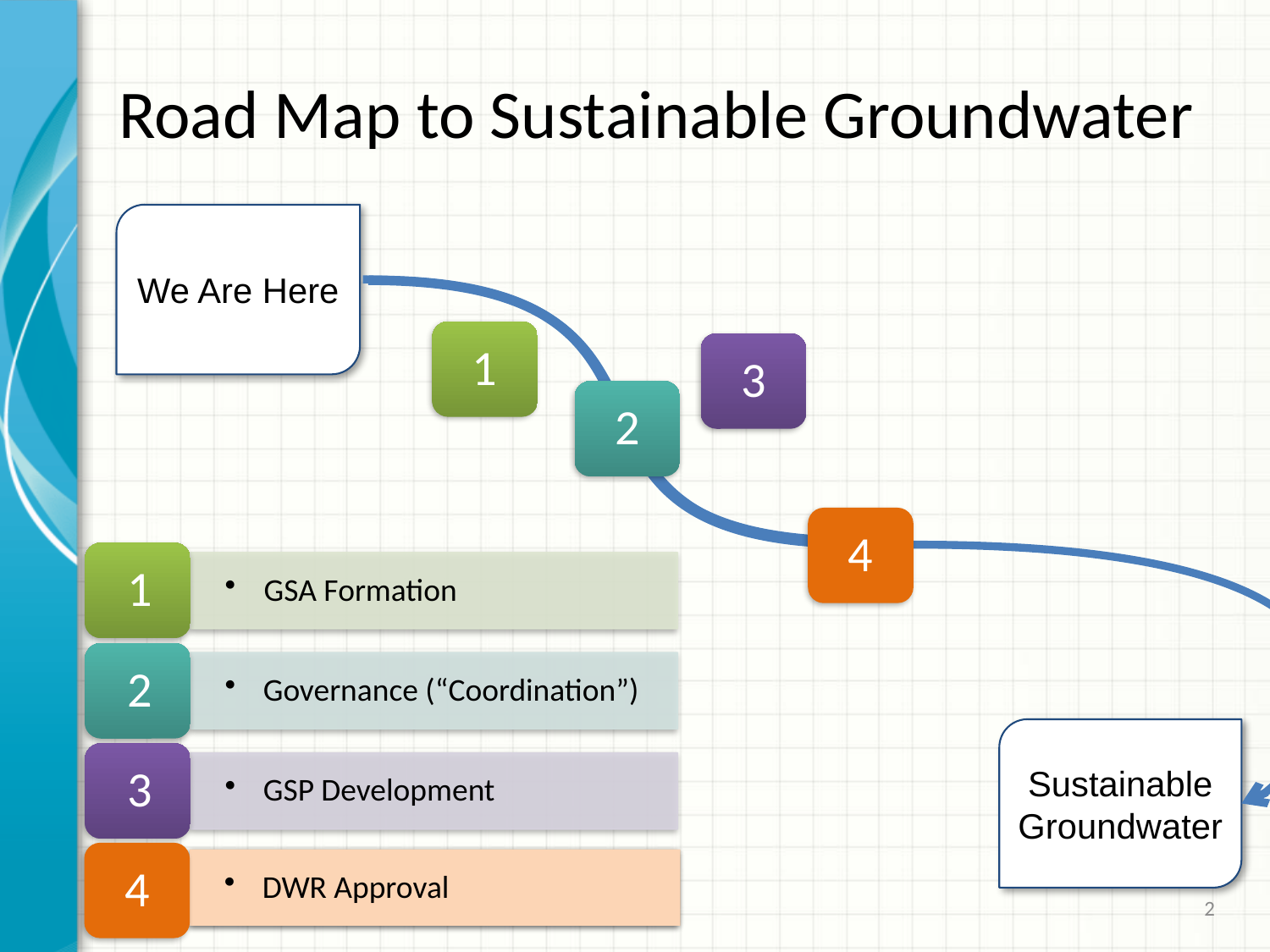

Road Map to Sustainable Groundwater
We Are Here

1

3

2

4
GSA Formation
1
  Governance (“Coordination”)
2
  GSP Development
3
Sustainable Groundwater

4

  DWR Approval
2